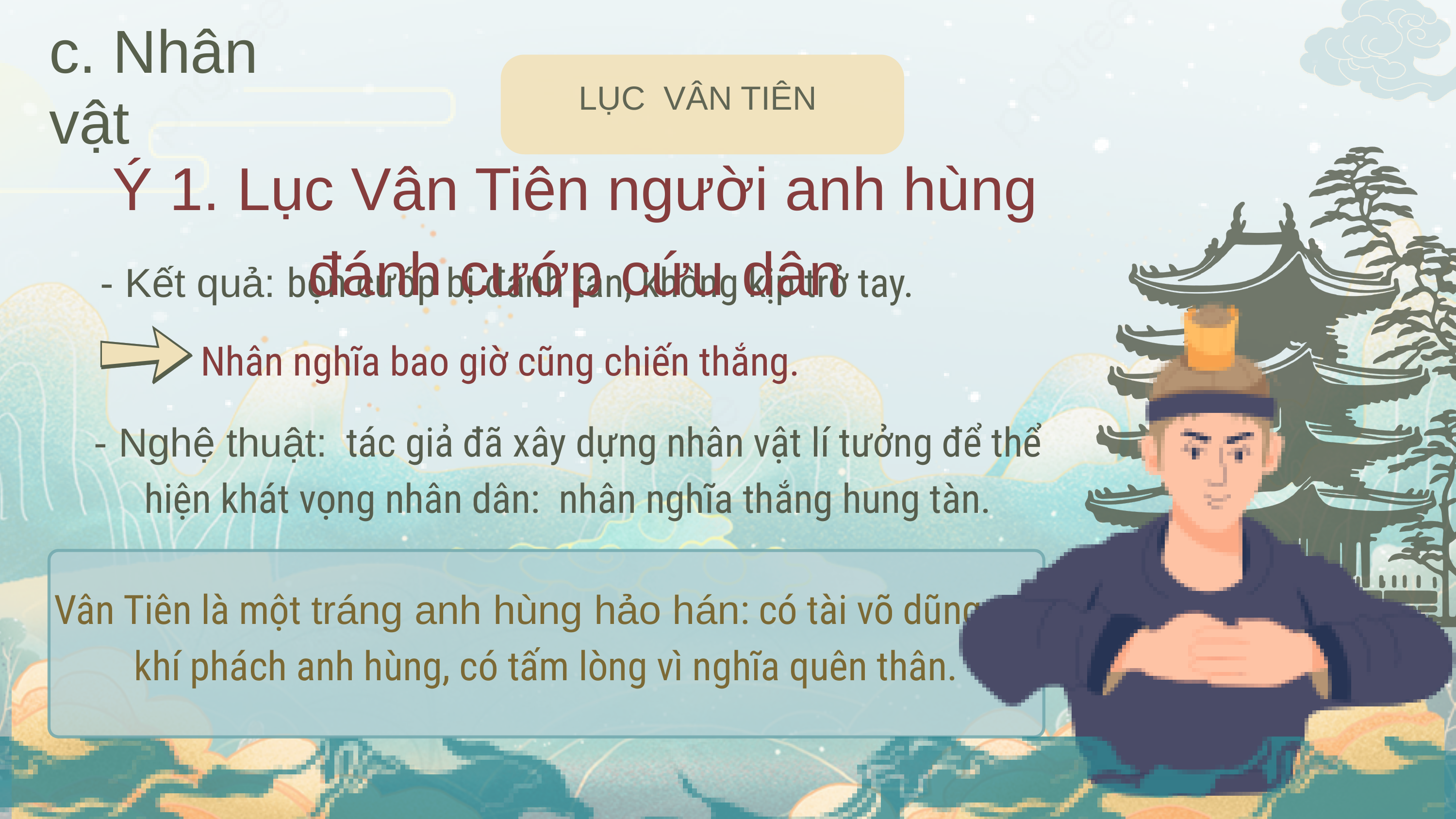

c. Nhân vật

LỤC  VÂN TIÊN
Ý 1. Lục Vân Tiên người anh hùng đánh cướp cứu dân

- Kết quả: bọn cướp bị đánh tan, không kịp trở tay.

Nhân nghĩa bao giờ cũng chiến thắng.
- Nghệ thuật:  tác giả đã xây dựng nhân vật lí tưởng để thể hiện khát vọng nhân dân:  nhân nghĩa thắng hung tàn.

Vân Tiên là một tráng anh hùng hảo hán: có tài võ dũng, có khí phách anh hùng, có tấm lòng vì nghĩa quên thân.